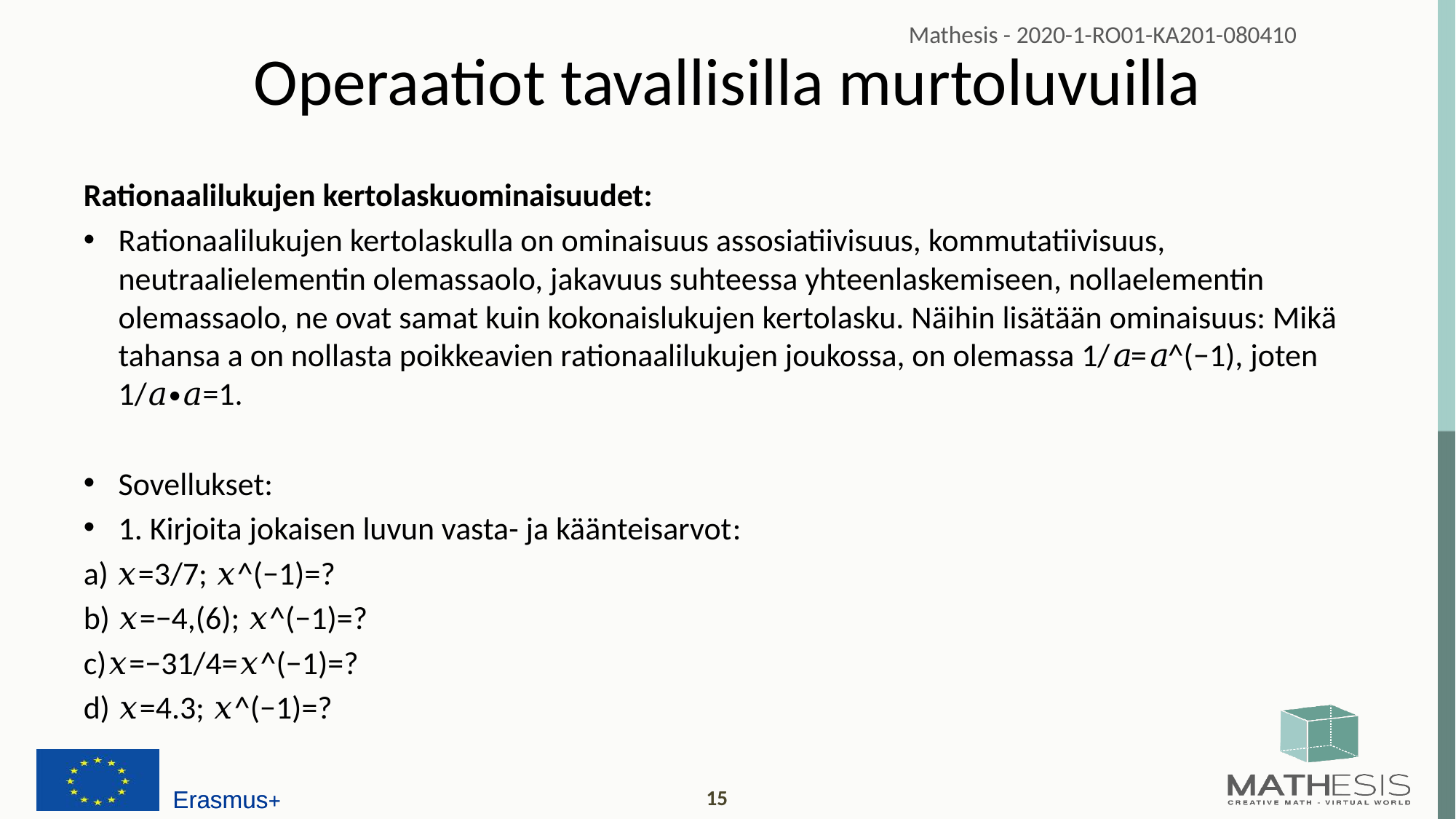

# Operaatiot tavallisilla murtoluvuilla
Rationaalilukujen kertolaskuominaisuudet:
Rationaalilukujen kertolaskulla on ominaisuus assosiatiivisuus, kommutatiivisuus, neutraalielementin olemassaolo, jakavuus suhteessa yhteenlaskemiseen, nollaelementin olemassaolo, ne ovat samat kuin kokonaislukujen kertolasku. Näihin lisätään ominaisuus: Mikä tahansa a on nollasta poikkeavien rationaalilukujen joukossa, on olemassa 1/𝑎=𝑎^(−1), joten 1/𝑎∙𝑎=1.

Sovellukset:
1. Kirjoita jokaisen luvun vasta- ja käänteisarvot:
a) 𝑥=3/7; 𝑥^(−1)=?
b) 𝑥=−4,(6); 𝑥^(−1)=?
c)𝑥=−31/4=𝑥^(−1)=?
d) 𝑥=4.3; 𝑥^(−1)=?